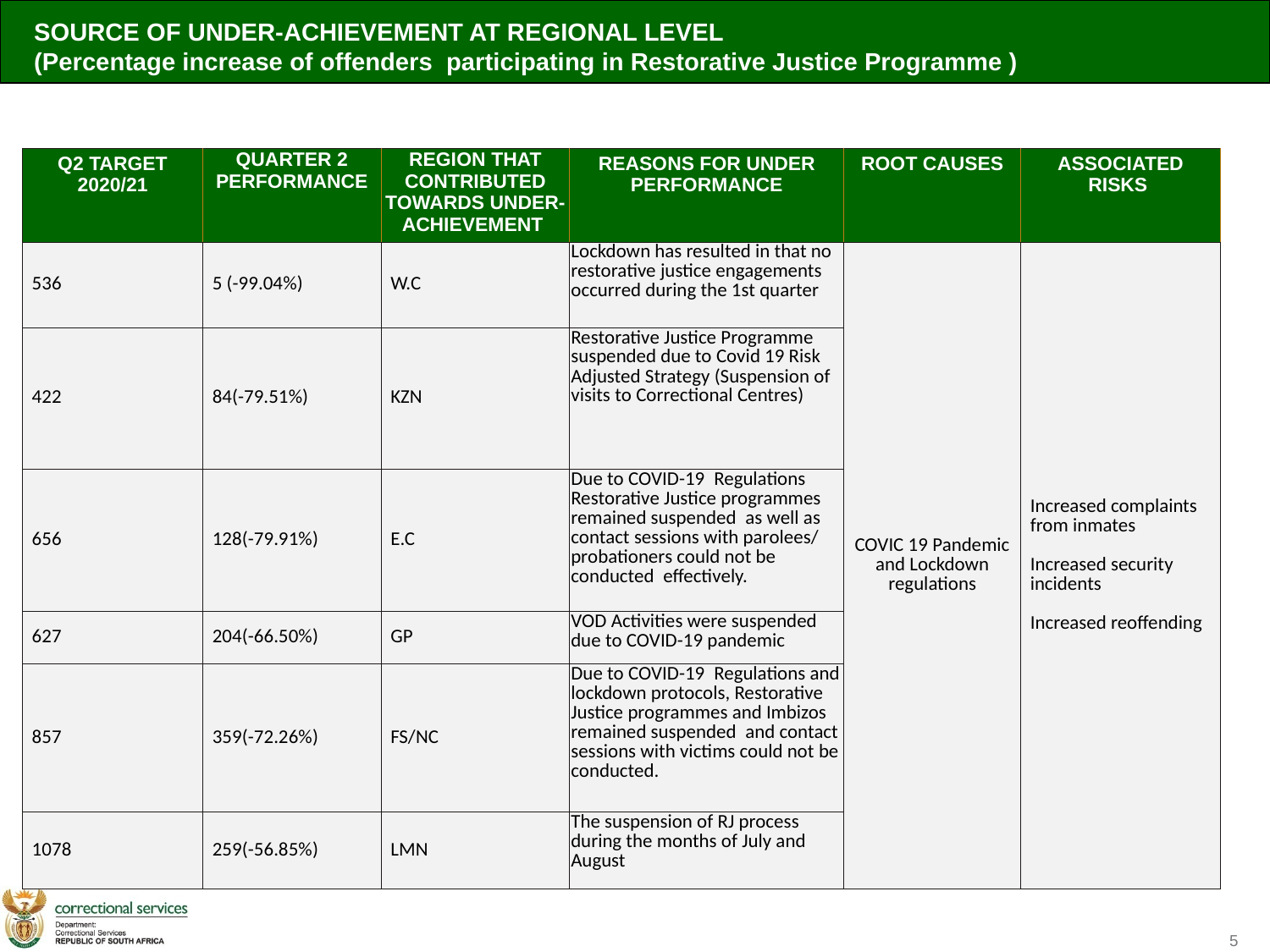

SOURCE OF UNDER-ACHIEVEMENT AT REGIONAL LEVEL
(Percentage increase of offenders  participating in Restorative Justice Programme )

| Q2 TARGET 2020/21 | QUARTER 2 PERFORMANCE | REGION THAT CONTRIBUTED TOWARDS UNDER-ACHIEVEMENT | REASONS FOR UNDER PERFORMANCE | ROOT CAUSES | ASSOCIATED RISKS |
| --- | --- | --- | --- | --- | --- |
| 536 | 5 (-99.04%) | W.C | Lockdown has resulted in that no restorative justice engagements occurred during the 1st quarter | COVIC 19 Pandemic and Lockdown regulations | Increased complaints from inmates Increased security incidents Increased reoffending |
| 422 | 84(-79.51%) | KZN | Restorative Justice Programme suspended due to Covid 19 Risk Adjusted Strategy (Suspension of visits to Correctional Centres) |  |  |
| 656 | 128(-79.91%) | E.C | Due to COVID-19  Regulations Restorative Justice programmes remained suspended  as well as contact sessions with parolees/ probationers could not be conducted  effectively. |  |  |
| 627 | 204(-66.50%) | GP | VOD Activities were suspended due to COVID-19 pandemic |  |  |
| 857 | 359(-72.26%) | FS/NC | Due to COVID-19  Regulations and lockdown protocols, Restorative Justice programmes and Imbizos remained suspended  and contact sessions with victims could not be conducted. |  |  |
| 1078 | 259(-56.85%) | LMN | The suspension of RJ process during the months of July and August |  |  |